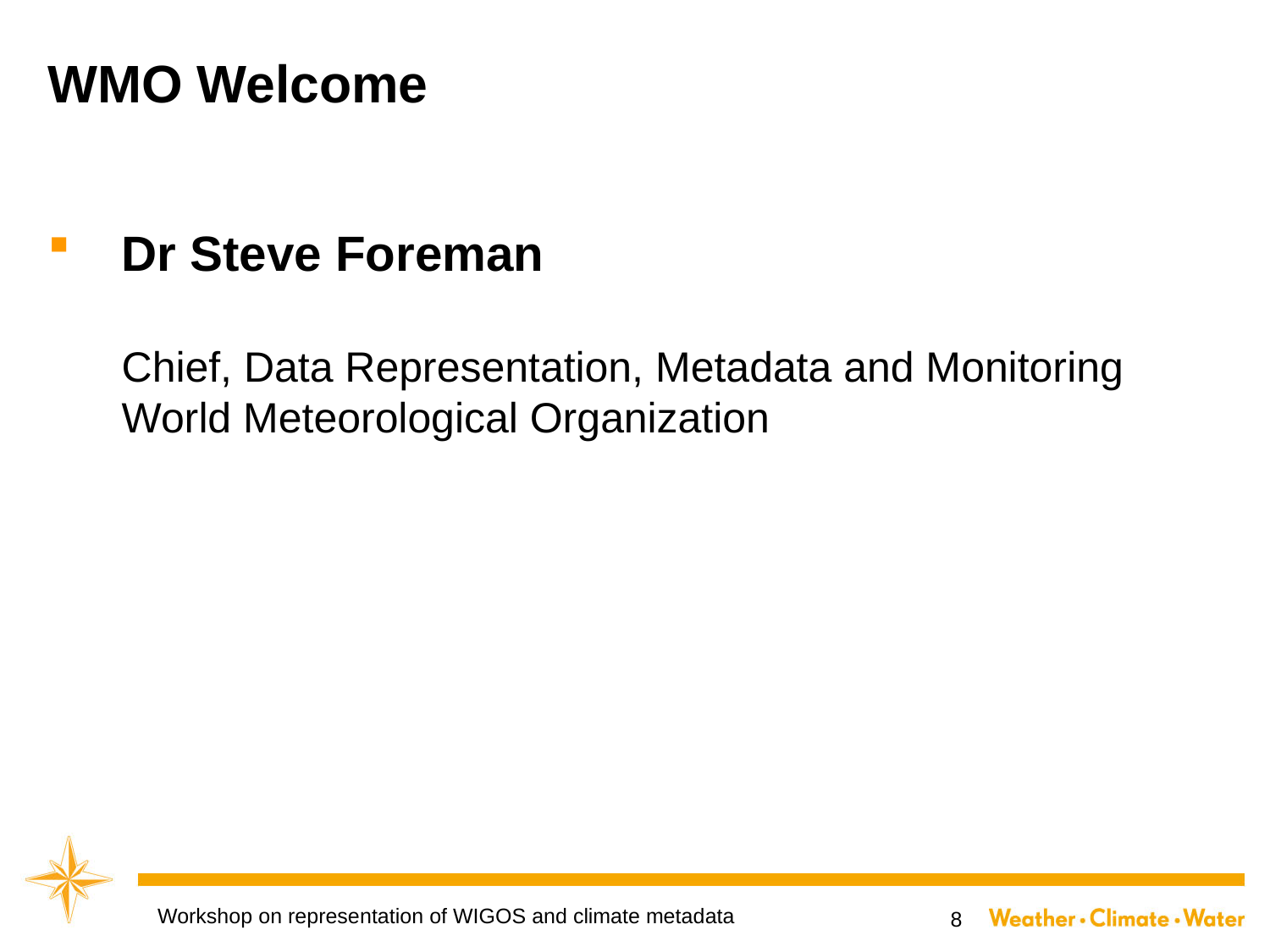

WMO Welcome

Dr Steve Foreman
Chief, Data Representation, Metadata and Monitoring
World Meteorological Organization

Workshop on representation of WIGOS and climate metadata
8